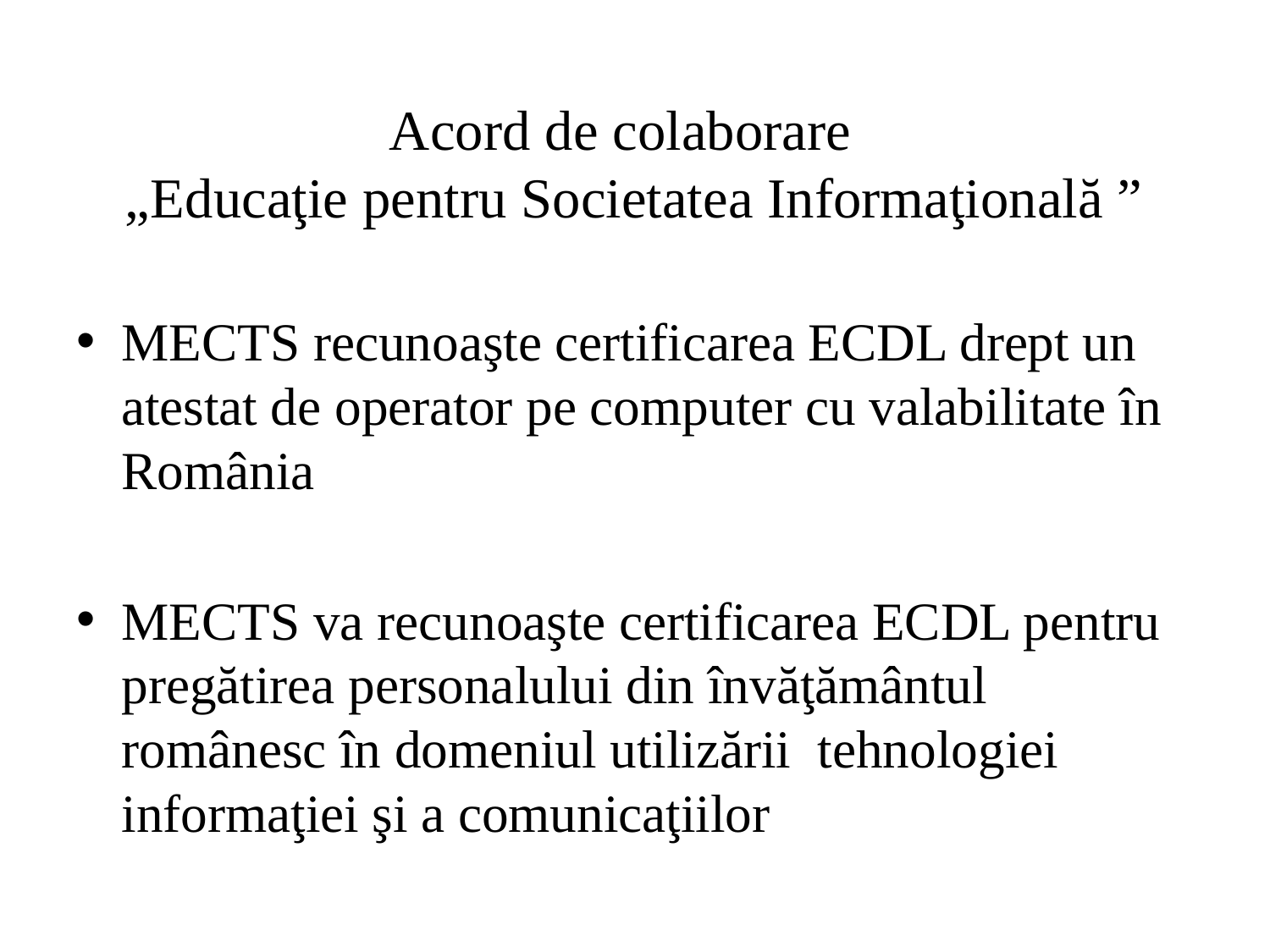

# Acord de colaborare „Educaţie pentru Societatea Informaţională ”

MECTS recunoaşte certificarea ECDL drept un atestat de operator pe computer cu valabilitate în România

MECTS va recunoaşte certificarea ECDL pentru pregătirea personalului din învăţământul românesc în domeniul utilizării  tehnologiei informaţiei şi a comunicaţiilor